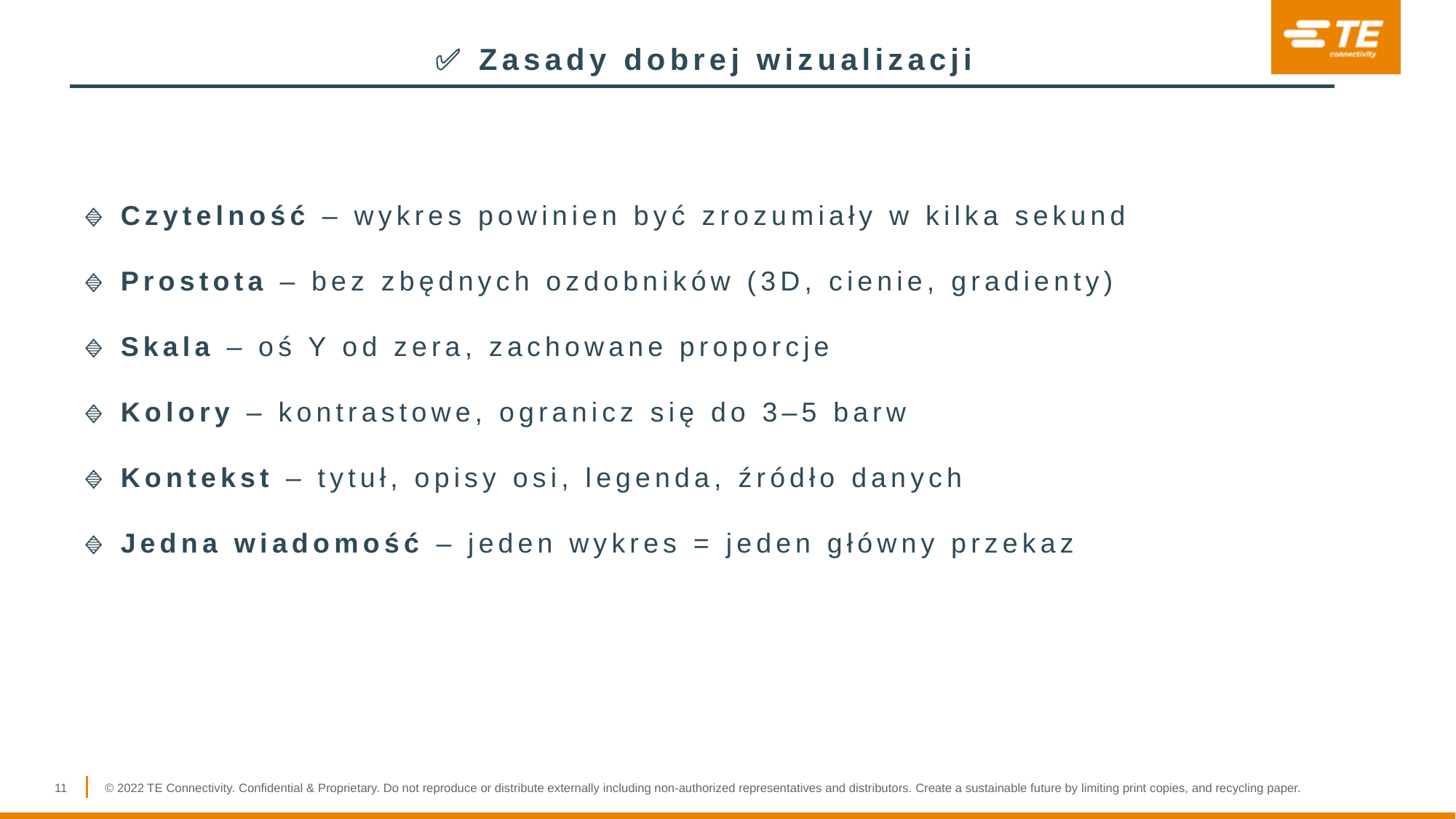

✅ Zasady dobrej wizualizacji
🔹 Czytelność – wykres powinien być zrozumiały w kilka sekund
🔹 Prostota – bez zbędnych ozdobników (3D, cienie, gradienty)
🔹 Skala – oś Y od zera, zachowane proporcje
🔹 Kolory – kontrastowe, ogranicz się do 3–5 barw
🔹 Kontekst – tytuł, opisy osi, legenda, źródło danych
🔹 Jedna wiadomość – jeden wykres = jeden główny przekaz
11